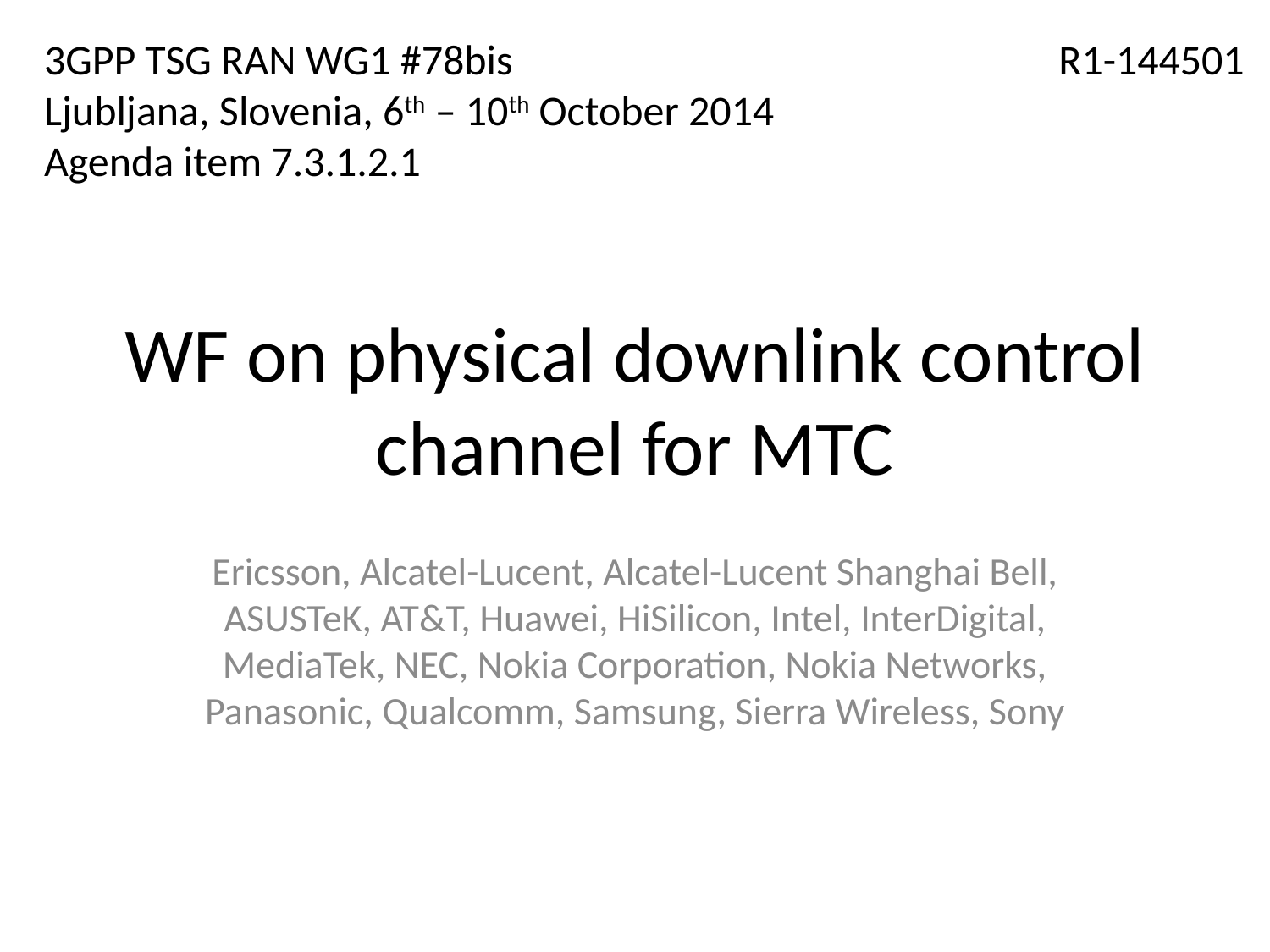

3GPP TSG RAN WG1 #78bis
Ljubljana, Slovenia, 6th – 10th October 2014
Agenda item 7.3.1.2.1
R1-144501
# WF on physical downlink control channel for MTC
Ericsson, Alcatel-Lucent, Alcatel-Lucent Shanghai Bell, ASUSTeK, AT&T, Huawei, HiSilicon, Intel, InterDigital, MediaTek, NEC, Nokia Corporation, Nokia Networks, Panasonic, Qualcomm, Samsung, Sierra Wireless, Sony